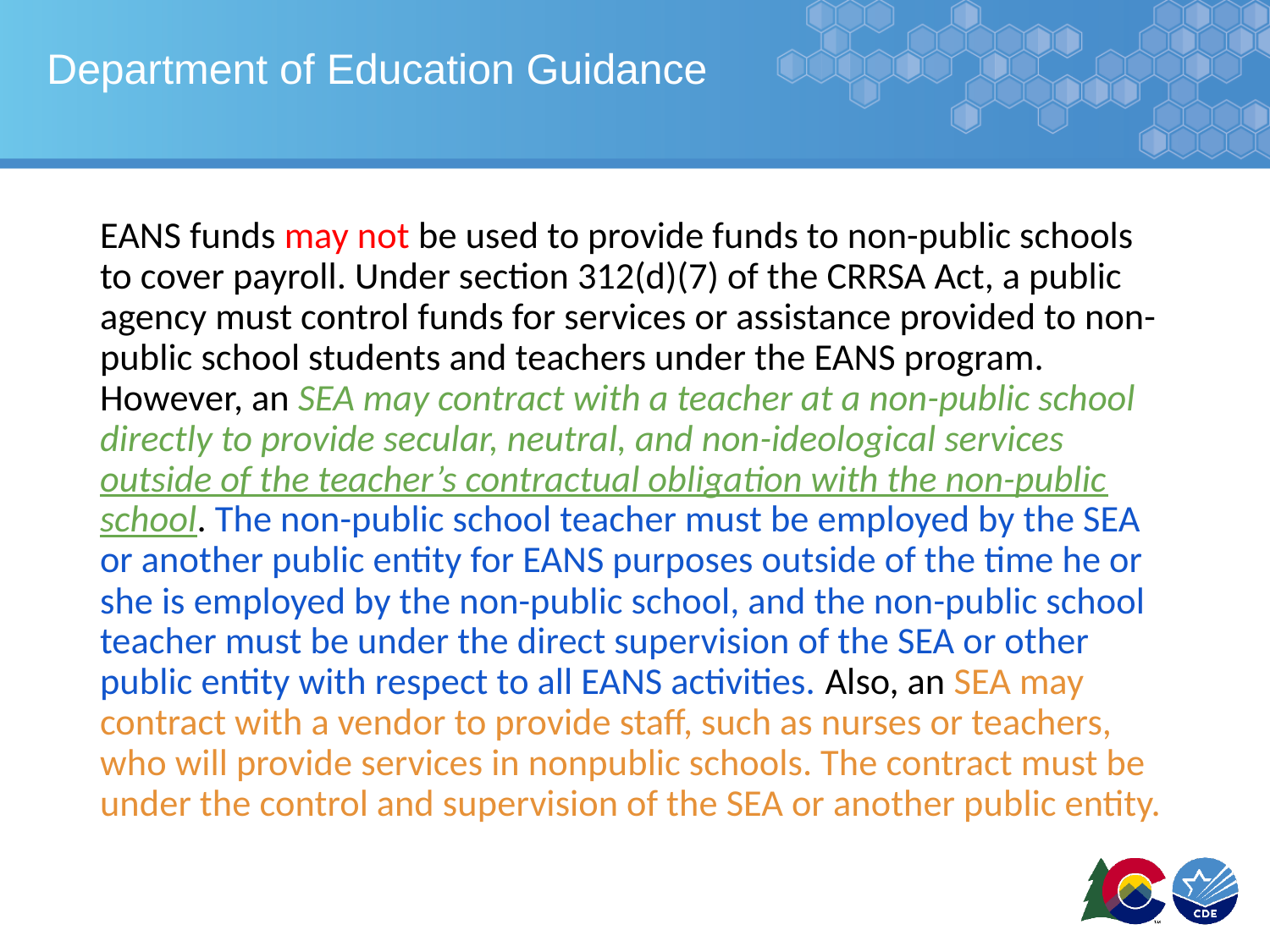

# Department of Education Guidance
EANS funds may not be used to provide funds to non-public schools to cover payroll. Under section 312(d)(7) of the CRRSA Act, a public agency must control funds for services or assistance provided to non-public school students and teachers under the EANS program. However, an SEA may contract with a teacher at a non-public school directly to provide secular, neutral, and non-ideological services outside of the teacher’s contractual obligation with the non-public school. The non-public school teacher must be employed by the SEA or another public entity for EANS purposes outside of the time he or she is employed by the non-public school, and the non-public school teacher must be under the direct supervision of the SEA or other public entity with respect to all EANS activities. Also, an SEA may contract with a vendor to provide staff, such as nurses or teachers, who will provide services in nonpublic schools. The contract must be under the control and supervision of the SEA or another public entity.